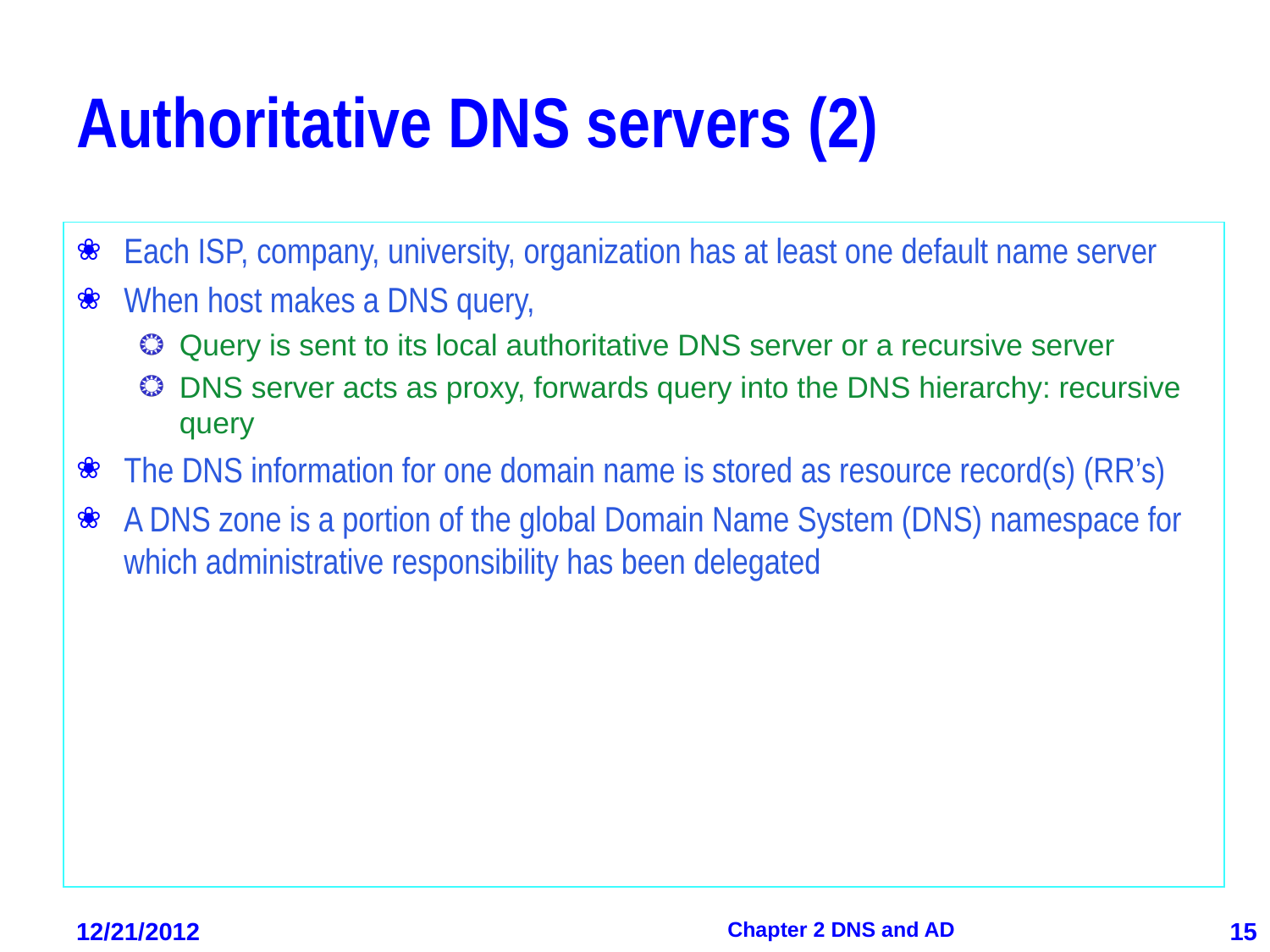

# Authoritative DNS servers (2)
Each ISP, company, university, organization has at least one default name server
When host makes a DNS query,
Query is sent to its local authoritative DNS server or a recursive server
DNS server acts as proxy, forwards query into the DNS hierarchy: recursive query
The DNS information for one domain name is stored as resource record(s) (RR’s)
A DNS zone is a portion of the global Domain Name System (DNS) namespace for which administrative responsibility has been delegated
12/21/2012
Chapter 2 DNS and AD
15